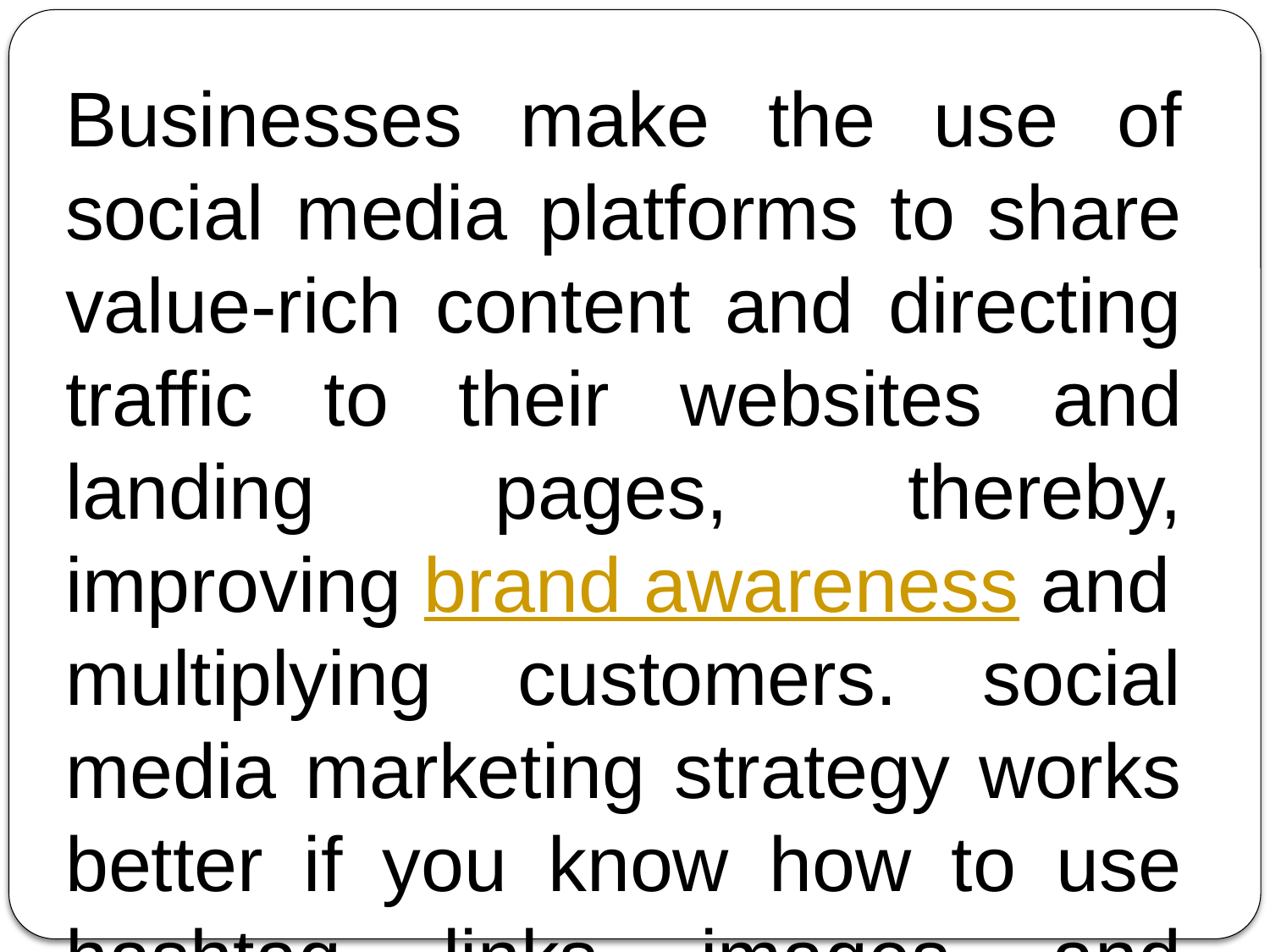

Businesses make the use of social media platforms to share value-rich content and directing traffic to their websites and landing pages, thereby, improving brand awareness and multiplying customers. social media marketing strategy works better if you know how to use hashtag, links, images, and videos to increase engagement.